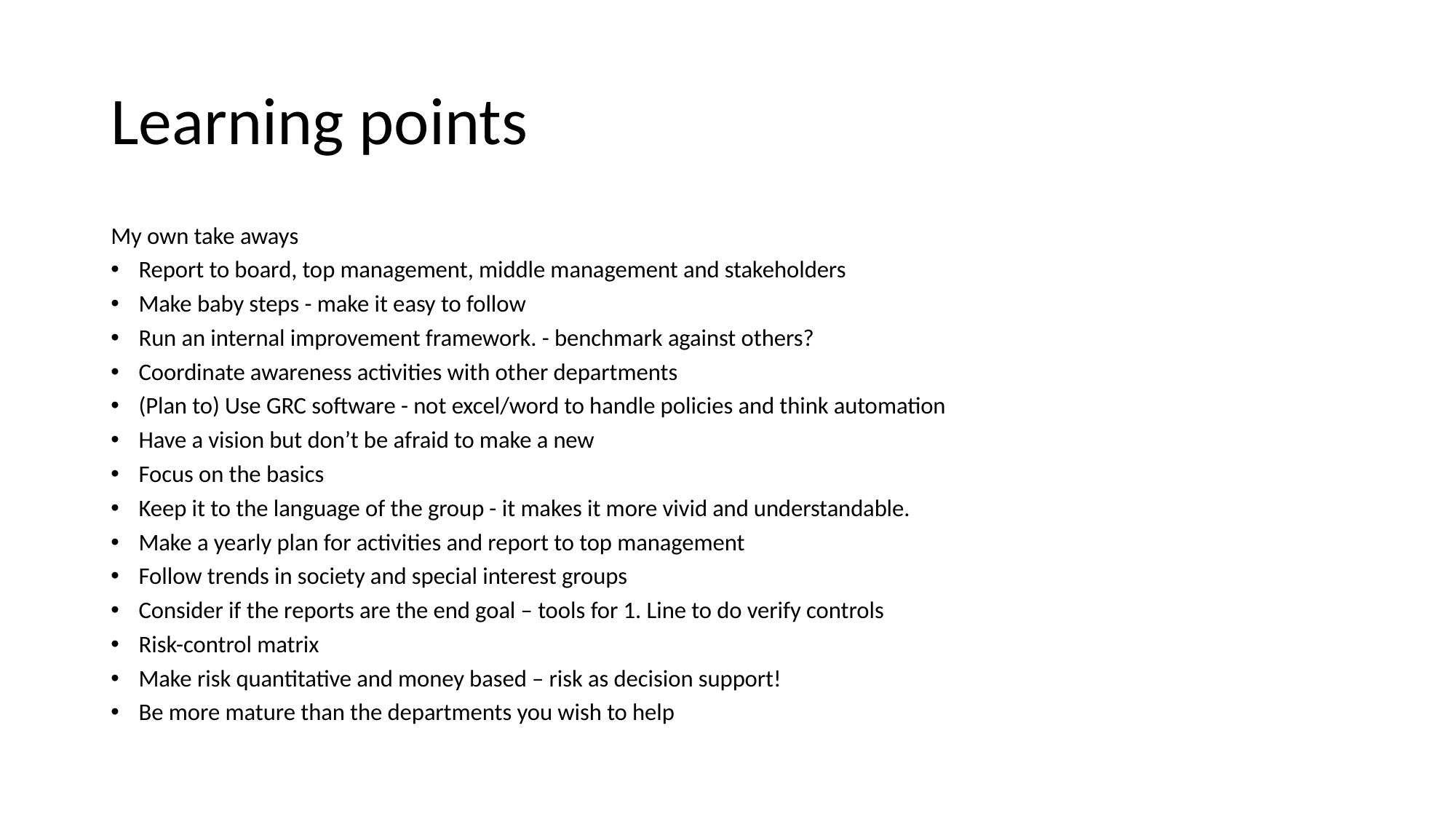

# Learning points
My own take aways
Report to board, top management, middle management and stakeholders
Make baby steps - make it easy to follow
Run an internal improvement framework. - benchmark against others?
Coordinate awareness activities with other departments
(Plan to) Use GRC software - not excel/word to handle policies and think automation
Have a vision but don’t be afraid to make a new
Focus on the basics
Keep it to the language of the group - it makes it more vivid and understandable.
Make a yearly plan for activities and report to top management
Follow trends in society and special interest groups
Consider if the reports are the end goal – tools for 1. Line to do verify controls
Risk-control matrix
Make risk quantitative and money based – risk as decision support!
Be more mature than the departments you wish to help